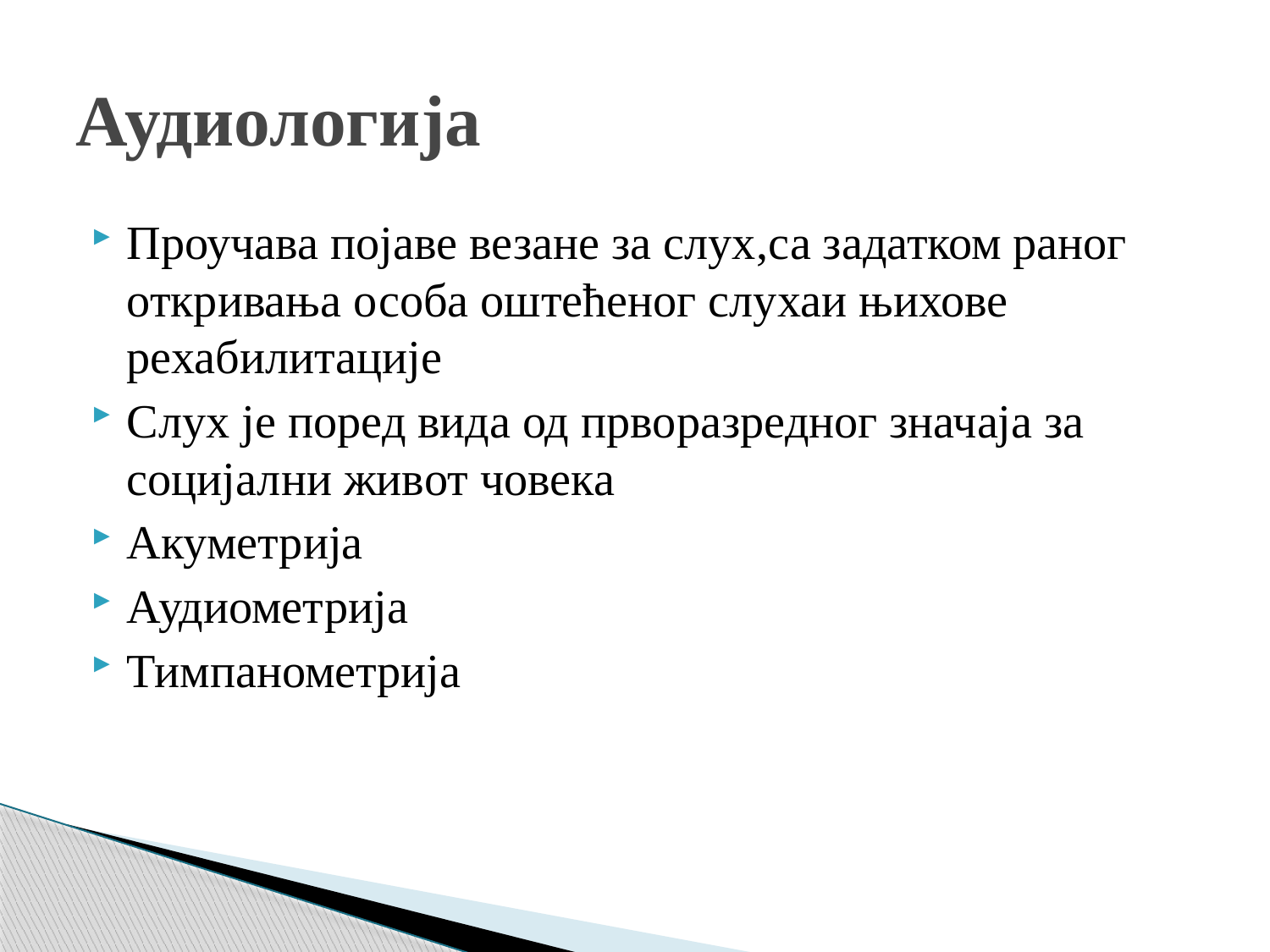

# Аудиологија
Проучава појаве везане за слух,са задатком раног откривања особа оштећеног слухаи њихове рехабилитације
Слух је поред вида од прворазредног значаја за социјални живот човека
Акуметрија
Аудиометрија
Тимпанометрија